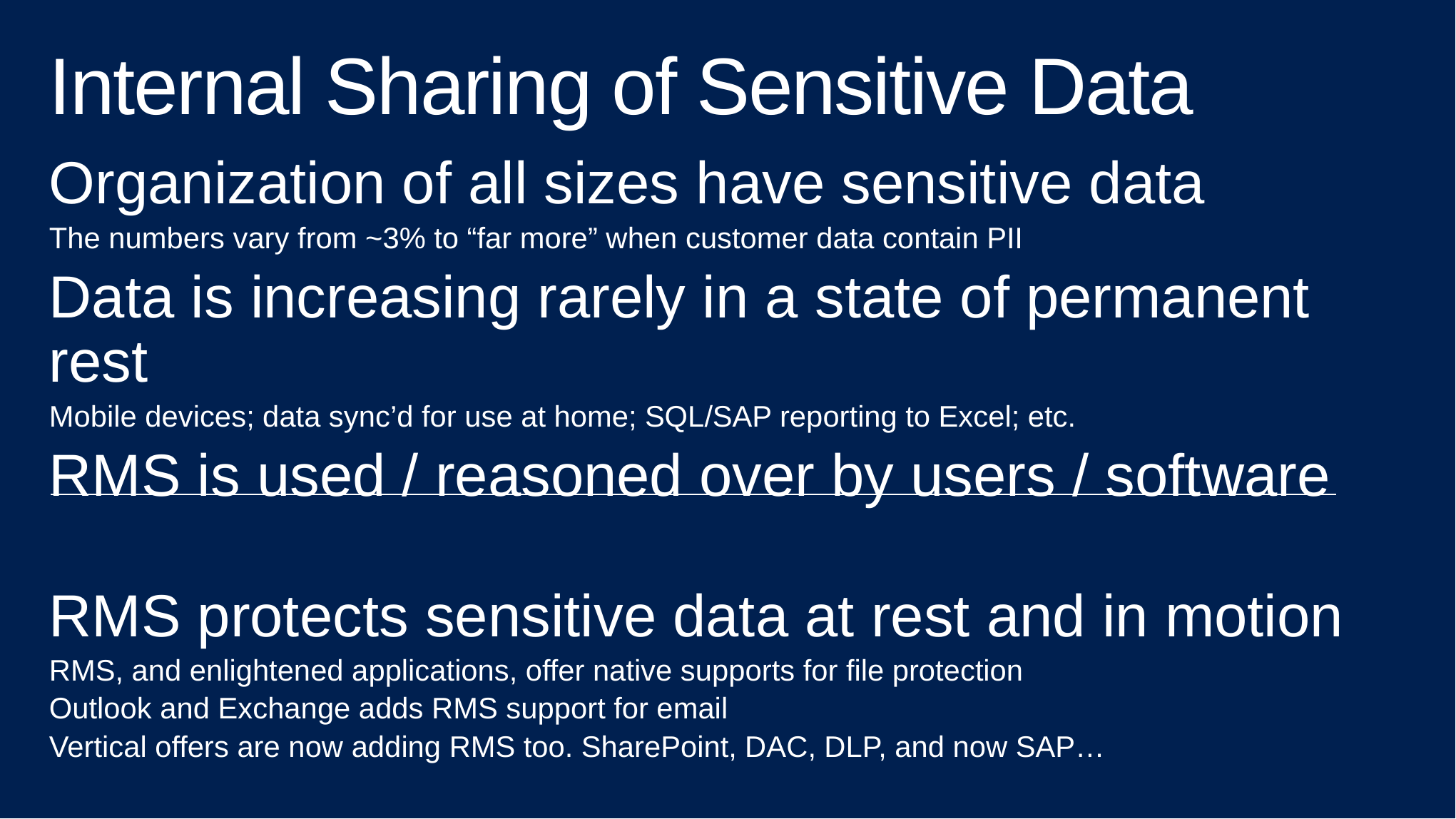

# Internal Sharing of Sensitive Data
Organization of all sizes have sensitive data
The numbers vary from ~3% to “far more” when customer data contain PII
Data is increasing rarely in a state of permanent rest
Mobile devices; data sync’d for use at home; SQL/SAP reporting to Excel; etc.
RMS is used / reasoned over by users / software
RMS protects sensitive data at rest and in motion
RMS, and enlightened applications, offer native supports for file protection
Outlook and Exchange adds RMS support for email
Vertical offers are now adding RMS too. SharePoint, DAC, DLP, and now SAP…